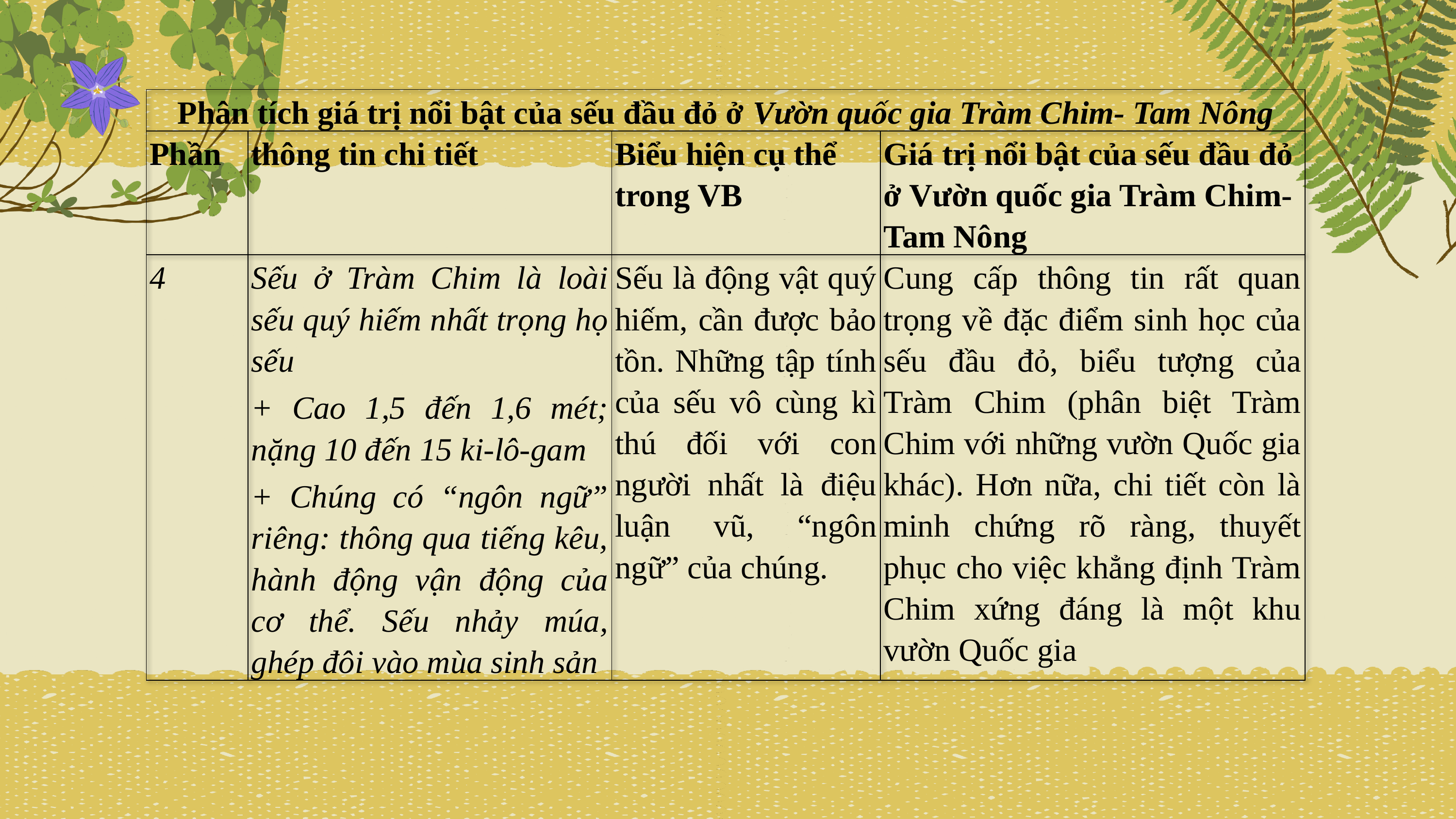

| Phân tích giá trị nổi bật của sếu đầu đỏ ở Vườn quốc gia Tràm Chim- Tam Nông |  |  |  |
| --- | --- | --- | --- |
| Phần | thông tin chi tiết | Biểu hiện cụ thể trong VB | Giá trị nổi bật của sếu đầu đỏ ở Vườn quốc gia Tràm Chim- Tam Nông |
| 4 | Sếu ở Tràm Chim là loài sếu quý hiếm nhất trọng họ sếu + Cao 1,5 đến 1,6 mét; nặng 10 đến 15 ki-lô-gam + Chúng có “ngôn ngữ” riêng: thông qua tiếng kêu, hành động vận động của cơ thể. Sếu nhảy múa, ghép đôi vào mùa sinh sản | Sếu là động vật quý hiếm, cần được bảo tồn. Những tập tính của sếu vô cùng kì thú đối với con người nhất là điệu luận vũ, “ngôn ngữ” của chúng. | Cung cấp thông tin rất quan trọng về đặc điểm sinh học của sếu đầu đỏ, biểu tượng của Tràm Chim (phân biệt Tràm Chim với những vườn Quốc gia khác). Hơn nữa, chi tiết còn là minh chứng rõ ràng, thuyết phục cho việc khẳng định Tràm Chim xứng đáng là một khu vườn Quốc gia |